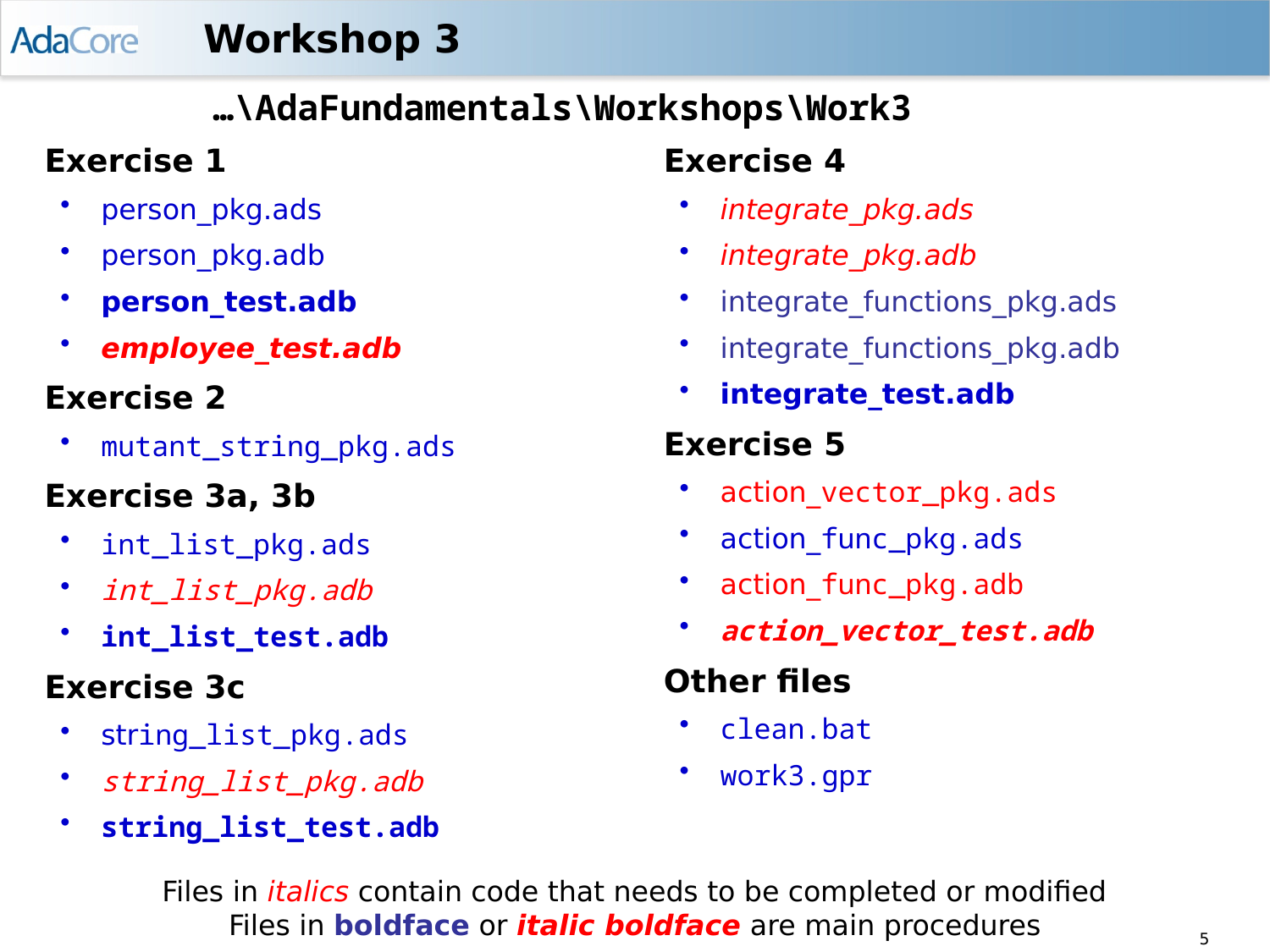

# Workshop 3
…\AdaFundamentals\Workshops\Work3
Exercise 1
 person_pkg.ads
 person_pkg.adb
 person_test.adb
 employee_test.adb
Exercise 2
 mutant_string_pkg.ads
Exercise 3a, 3b
 int_list_pkg.ads
 int_list_pkg.adb
 int_list_test.adb
Exercise 3c
 string_list_pkg.ads
 string_list_pkg.adb
 string_list_test.adb

Exercise 4
 integrate_pkg.ads
 integrate_pkg.adb
 integrate_functions_pkg.ads
 integrate_functions_pkg.adb
 integrate_test.adb
Exercise 5
 action_vector_pkg.ads
 action_func_pkg.ads
 action_func_pkg.adb
 action_vector_test.adb
Other files
 clean.bat
 work3.gpr

Files in italics contain code that needs to be completed or modified
Files in boldface or italic boldface are main procedures